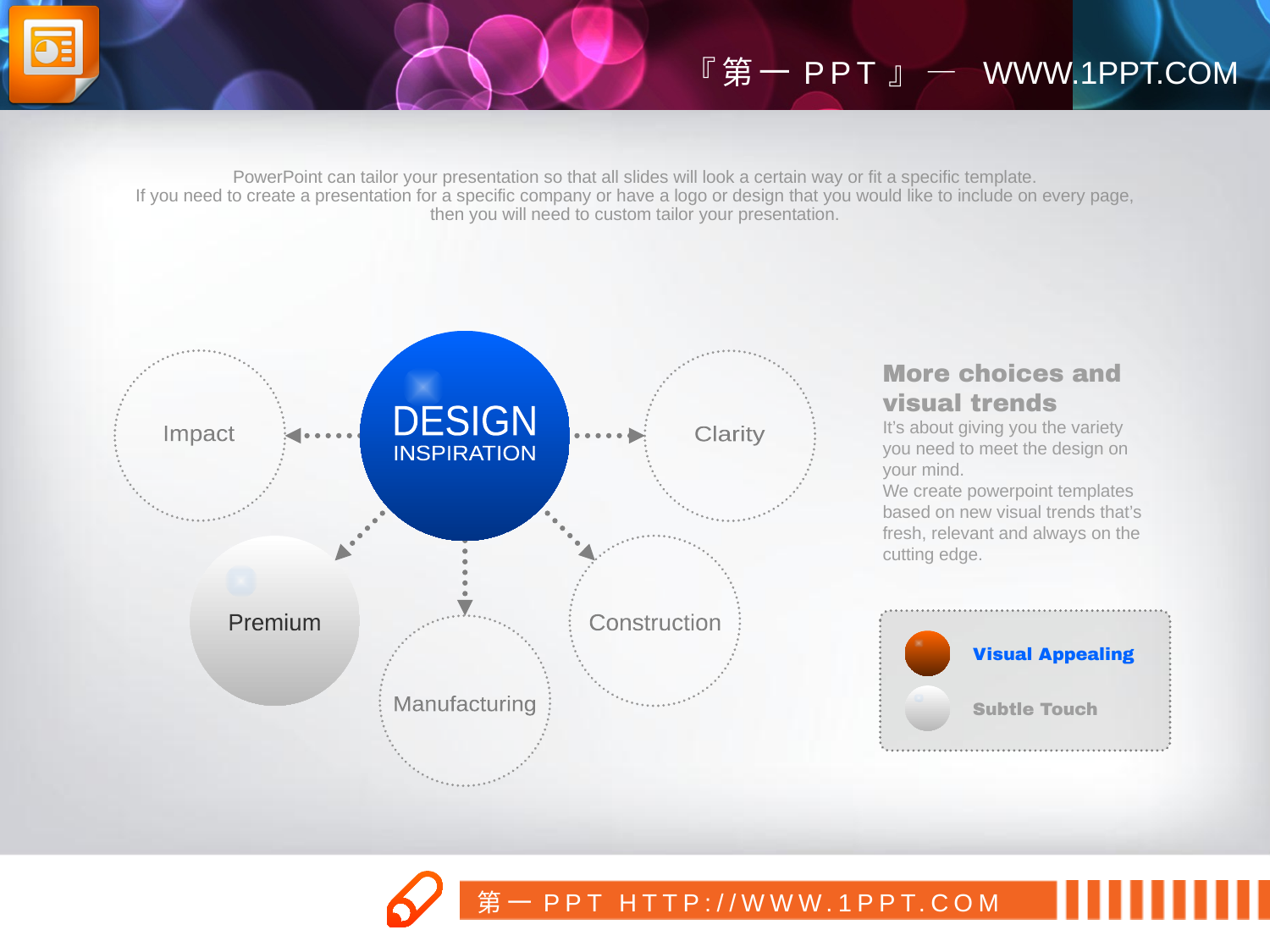

PowerPoint can tailor your presentation so that all slides will look a certain way or fit a specific template.
If you need to create a presentation for a specific company or have a logo or design that you would like to include on every page,
then you will need to custom tailor your presentation.

DESIGN
INSPIRATION

More choices and visual trends
It’s about giving you the variety you need to meet the design on your mind.
We create powerpoint templates based on new visual trends that’s fresh, relevant and always on the cutting edge.
Impact
Clarity

Premium
Construction

Visual Appealing

Subtle Touch
Manufacturing